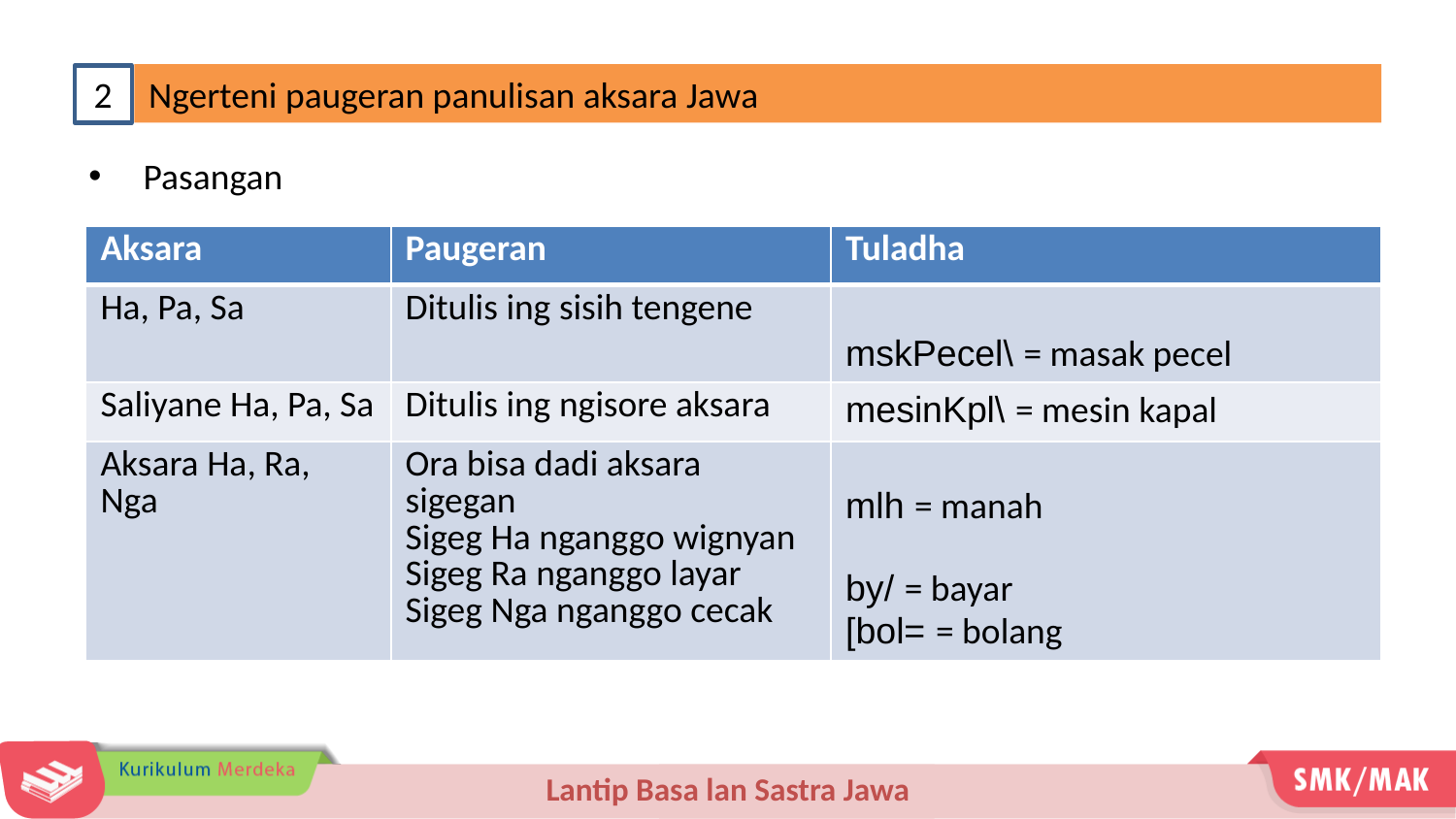

Ngerteni paugeran panulisan aksara Jawa
2
Pasangan

| Aksara | Paugeran | Tuladha |
| --- | --- | --- |
| Ha, Pa, Sa | Ditulis ing sisih tengene | mskPecel\ = masak pecel |
| Saliyane Ha, Pa, Sa | Ditulis ing ngisore aksara | mesinKpl\ = mesin kapal |
| Aksara Ha, Ra, Nga | Ora bisa dadi aksara sigegan Sigeg Ha nganggo wignyan Sigeg Ra nganggo layar Sigeg Nga nganggo cecak | mlh = manah by/ = bayar [bol= = bolang |